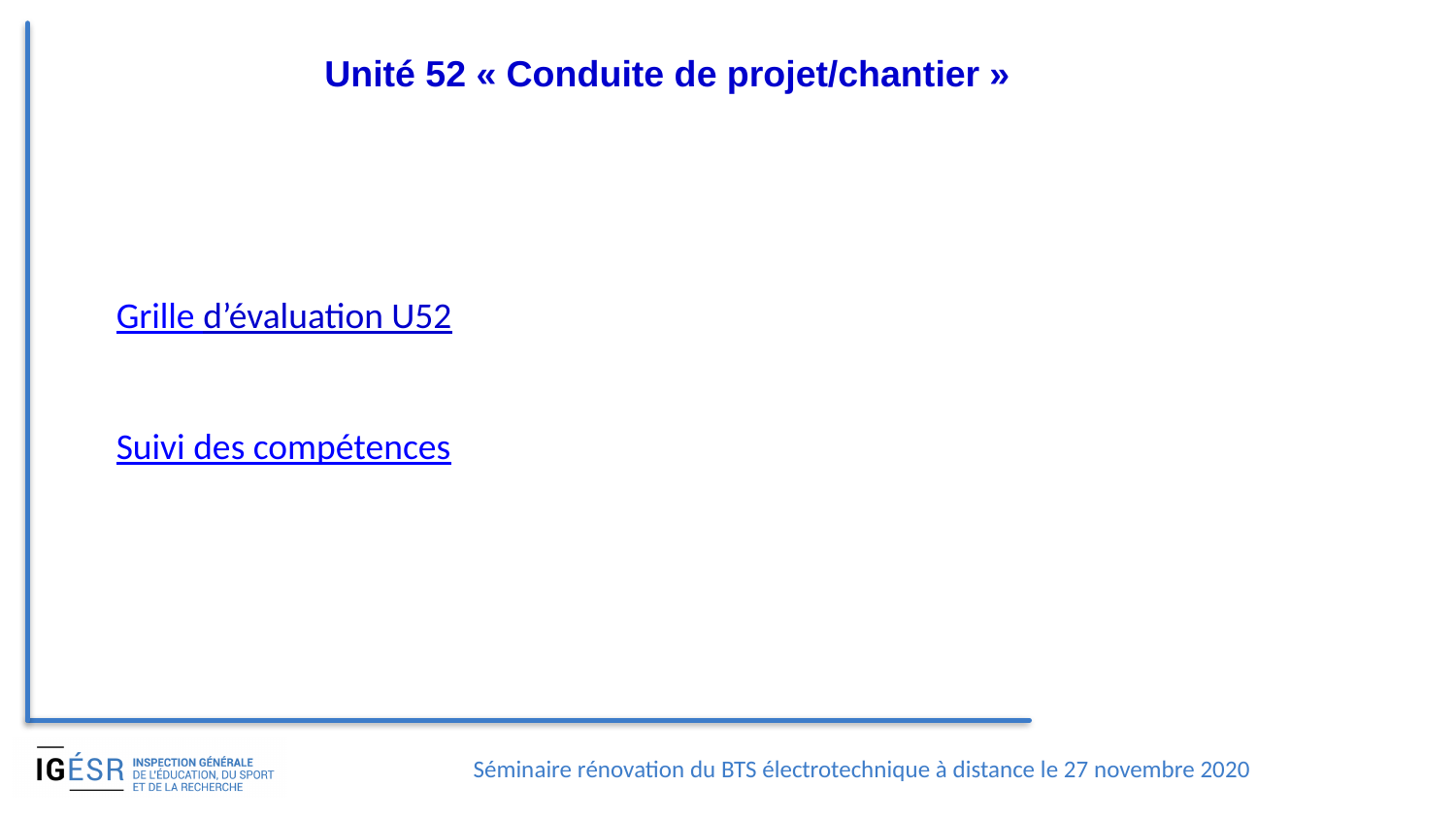

Unité 52 « Conduite de projet/chantier »

Grille d’évaluation U52

Suivi des compétences